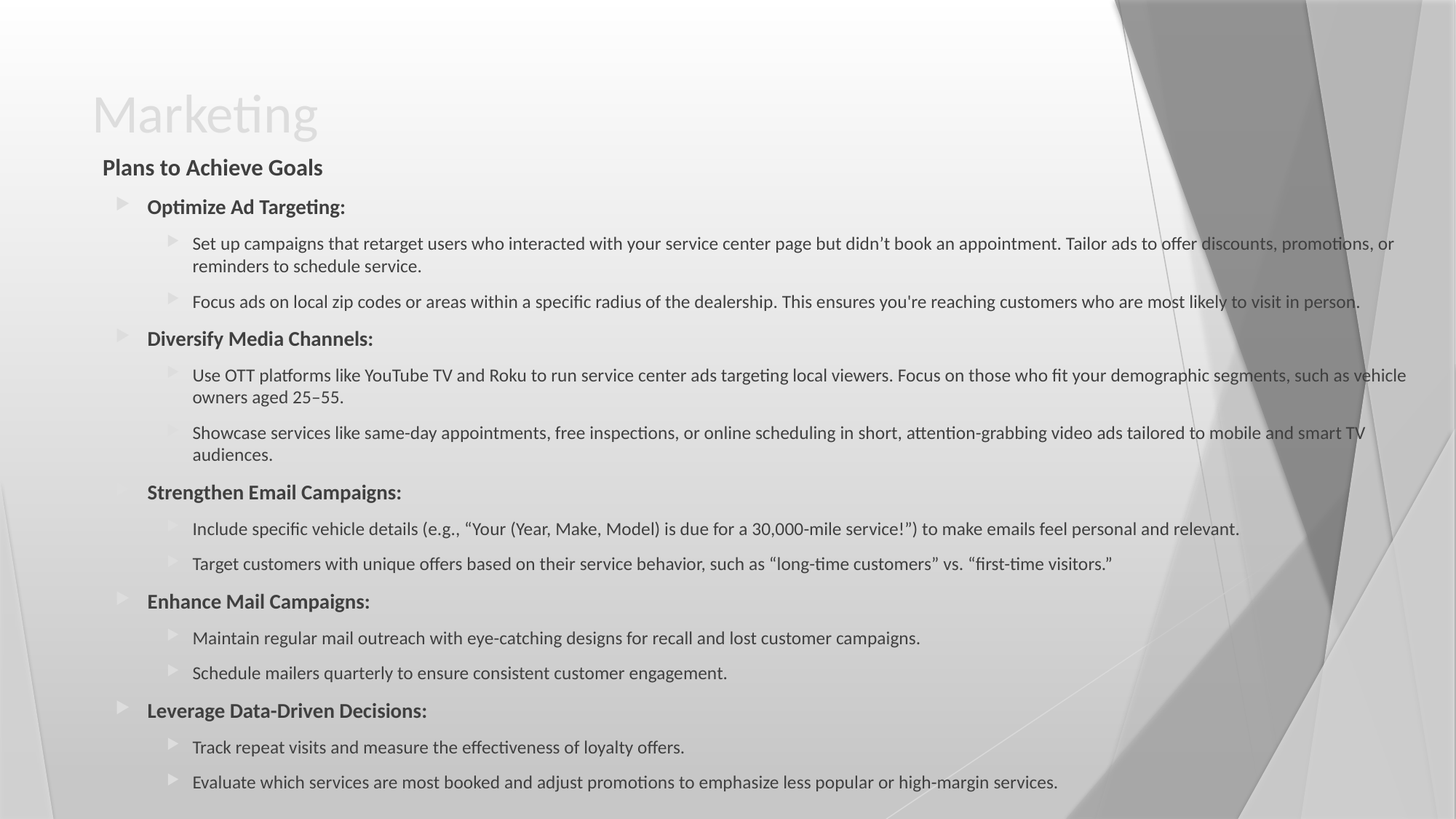

# Marketing
Plans to Achieve Goals
Optimize Ad Targeting:
Set up campaigns that retarget users who interacted with your service center page but didn’t book an appointment. Tailor ads to offer discounts, promotions, or reminders to schedule service.
Focus ads on local zip codes or areas within a specific radius of the dealership. This ensures you're reaching customers who are most likely to visit in person.
Diversify Media Channels:
Use OTT platforms like YouTube TV and Roku to run service center ads targeting local viewers. Focus on those who fit your demographic segments, such as vehicle owners aged 25–55.
Showcase services like same-day appointments, free inspections, or online scheduling in short, attention-grabbing video ads tailored to mobile and smart TV audiences.
Strengthen Email Campaigns:
Include specific vehicle details (e.g., “Your (Year, Make, Model) is due for a 30,000-mile service!”) to make emails feel personal and relevant.
Target customers with unique offers based on their service behavior, such as “long-time customers” vs. “first-time visitors.”
Enhance Mail Campaigns:
Maintain regular mail outreach with eye-catching designs for recall and lost customer campaigns.
Schedule mailers quarterly to ensure consistent customer engagement.
Leverage Data-Driven Decisions:
Track repeat visits and measure the effectiveness of loyalty offers.
Evaluate which services are most booked and adjust promotions to emphasize less popular or high-margin services.